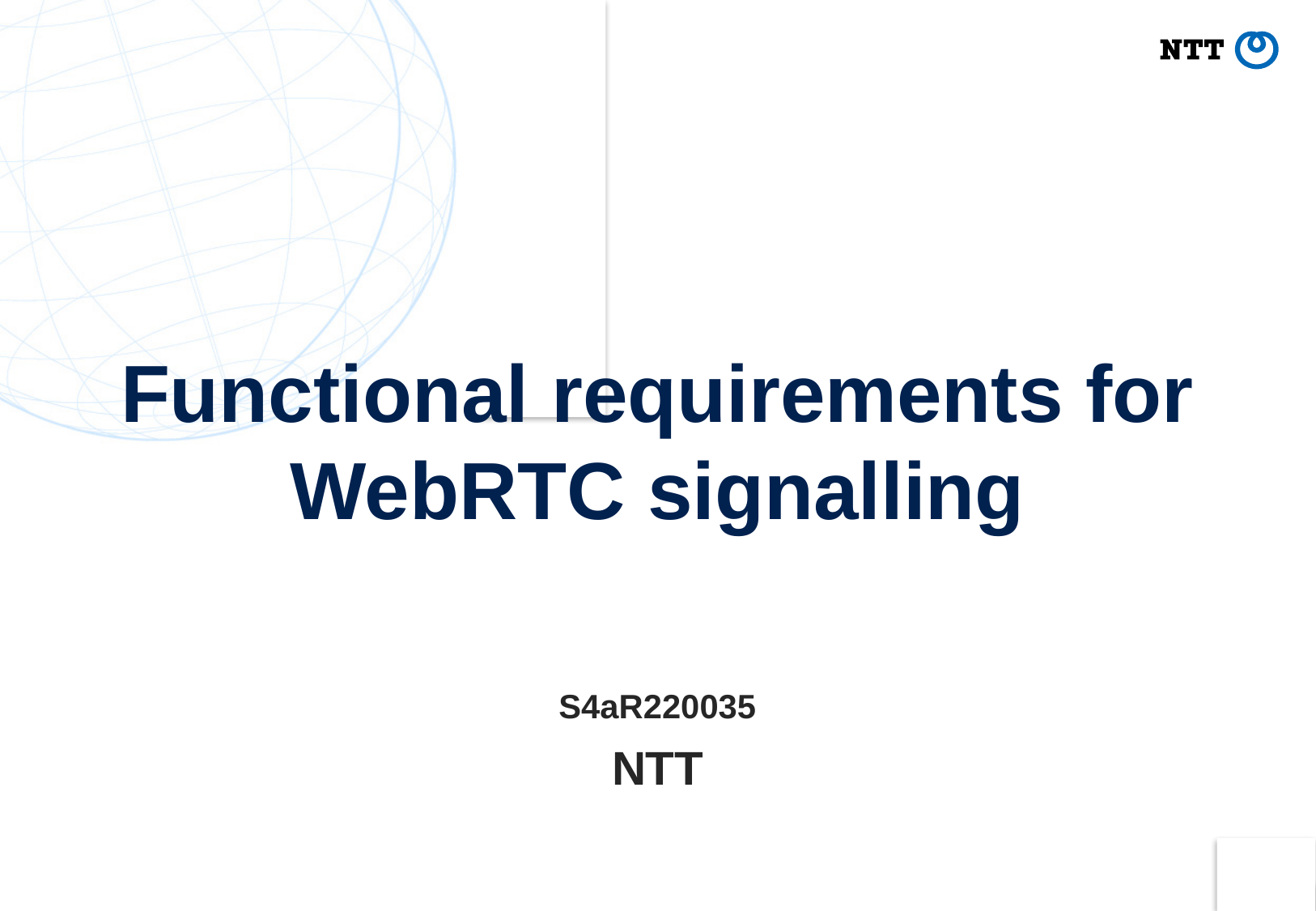

# Functional requirements for WebRTC signalling
S4aR220035
NTT